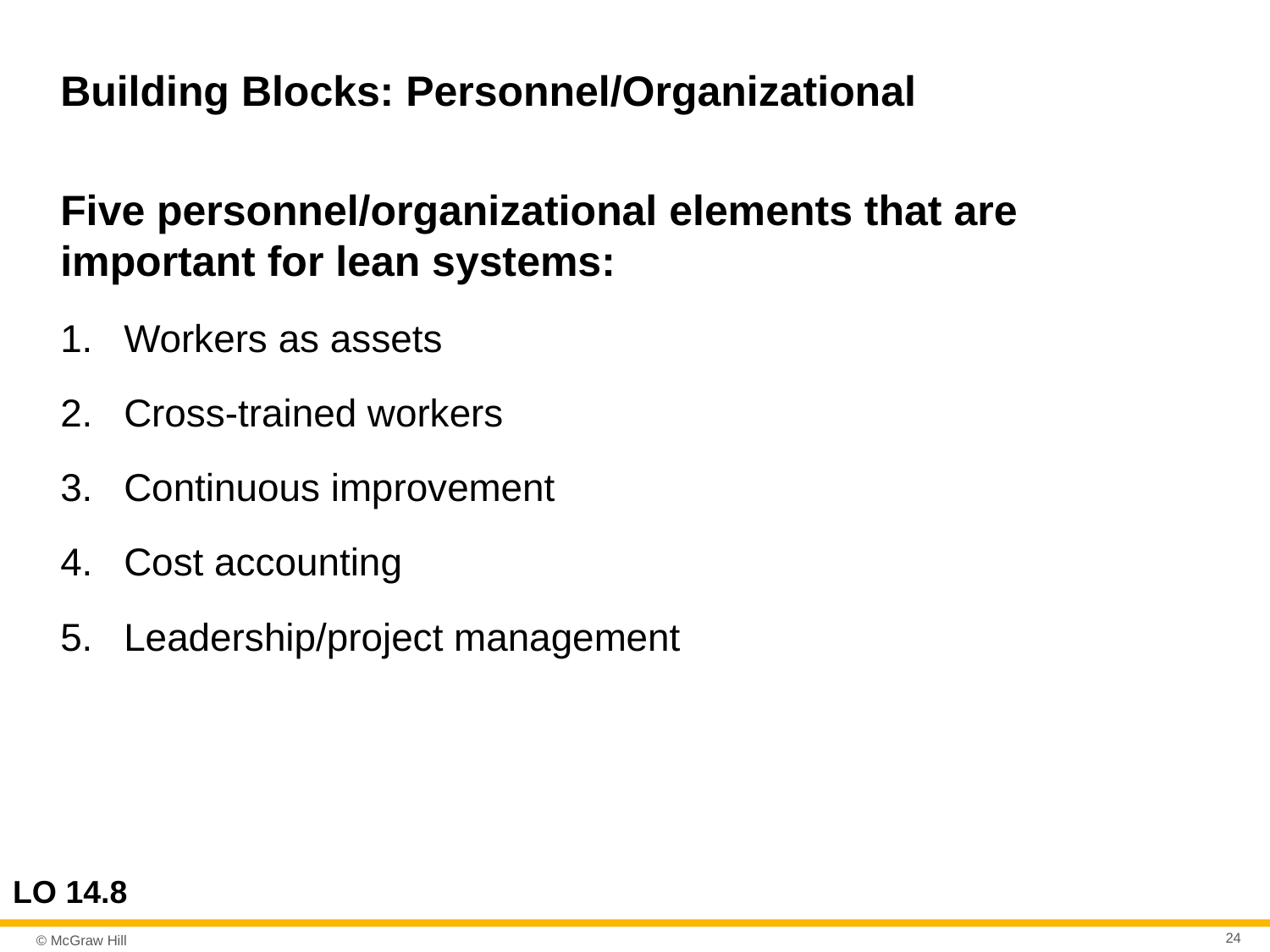

# Building Blocks: Personnel/Organizational
Five personnel/organizational elements that are important for lean systems:
Workers as assets
Cross-trained workers
Continuous improvement
Cost accounting
Leadership/project management
LO 14.8